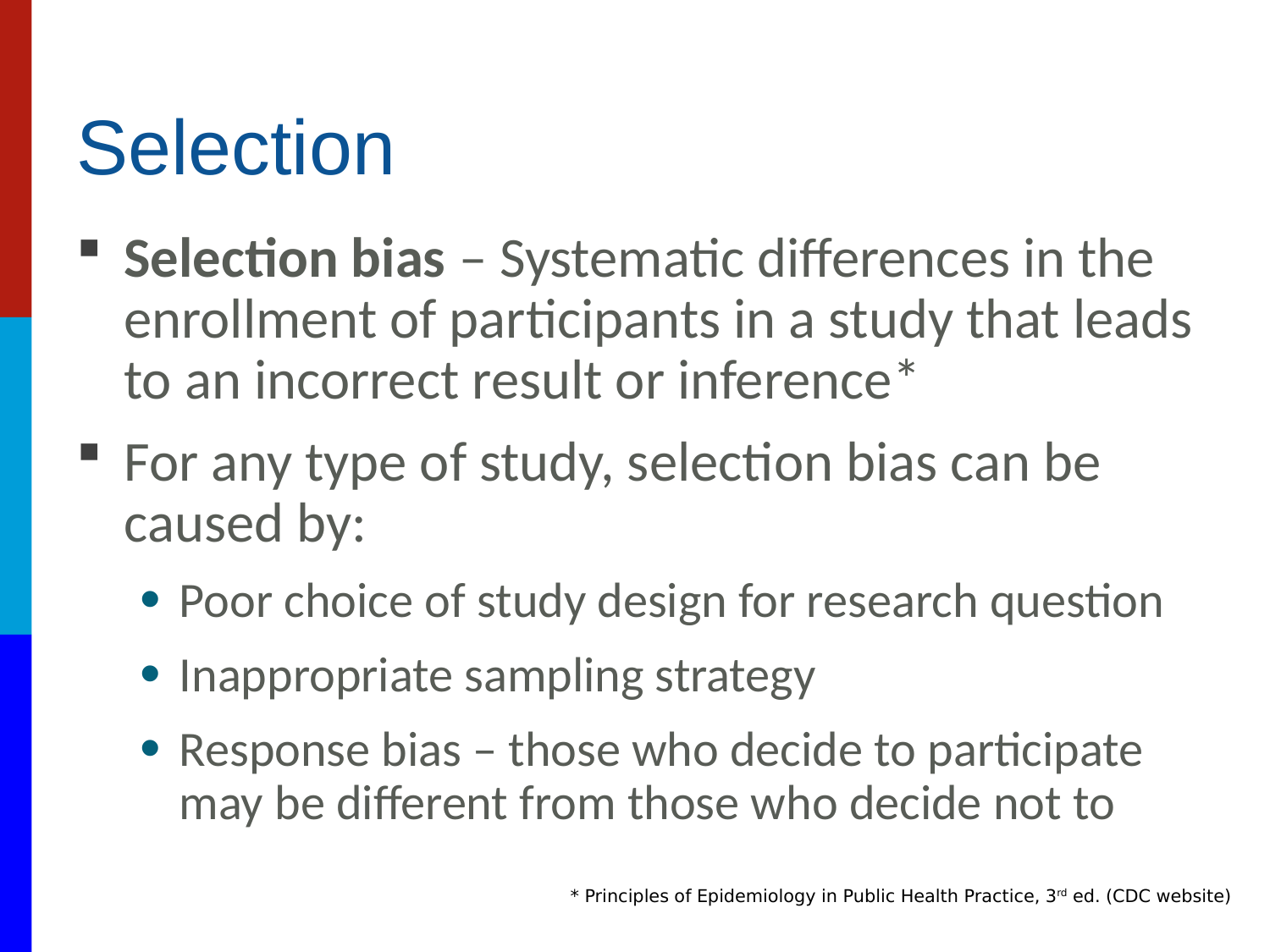

# Selection
Selection bias – Systematic differences in the enrollment of participants in a study that leads to an incorrect result or inference*
For any type of study, selection bias can be caused by:
Poor choice of study design for research question
Inappropriate sampling strategy
Response bias – those who decide to participate may be different from those who decide not to
* Principles of Epidemiology in Public Health Practice, 3rd ed. (CDC website)